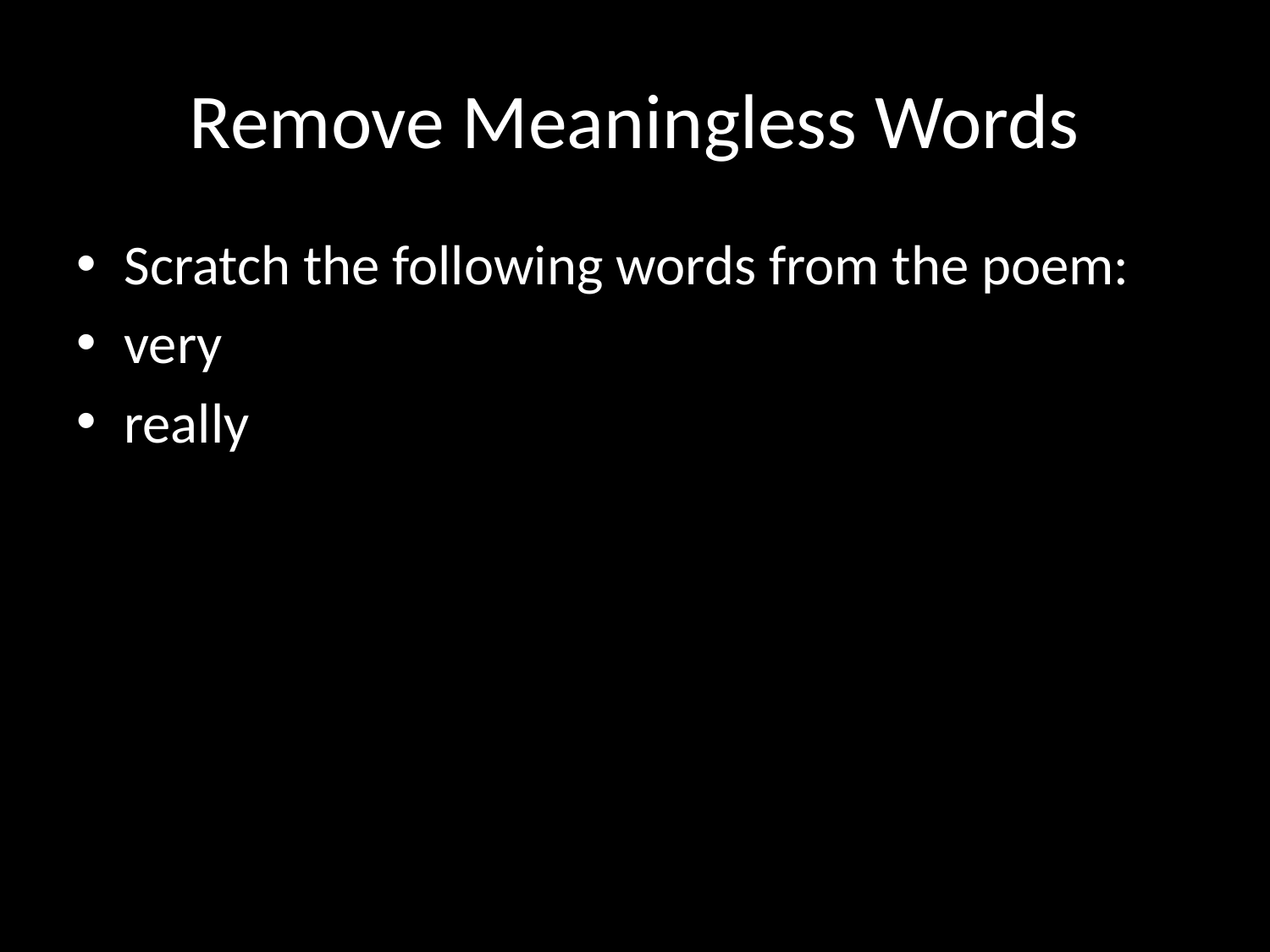

# Remove Meaningless Words
Scratch the following words from the poem:
very
really